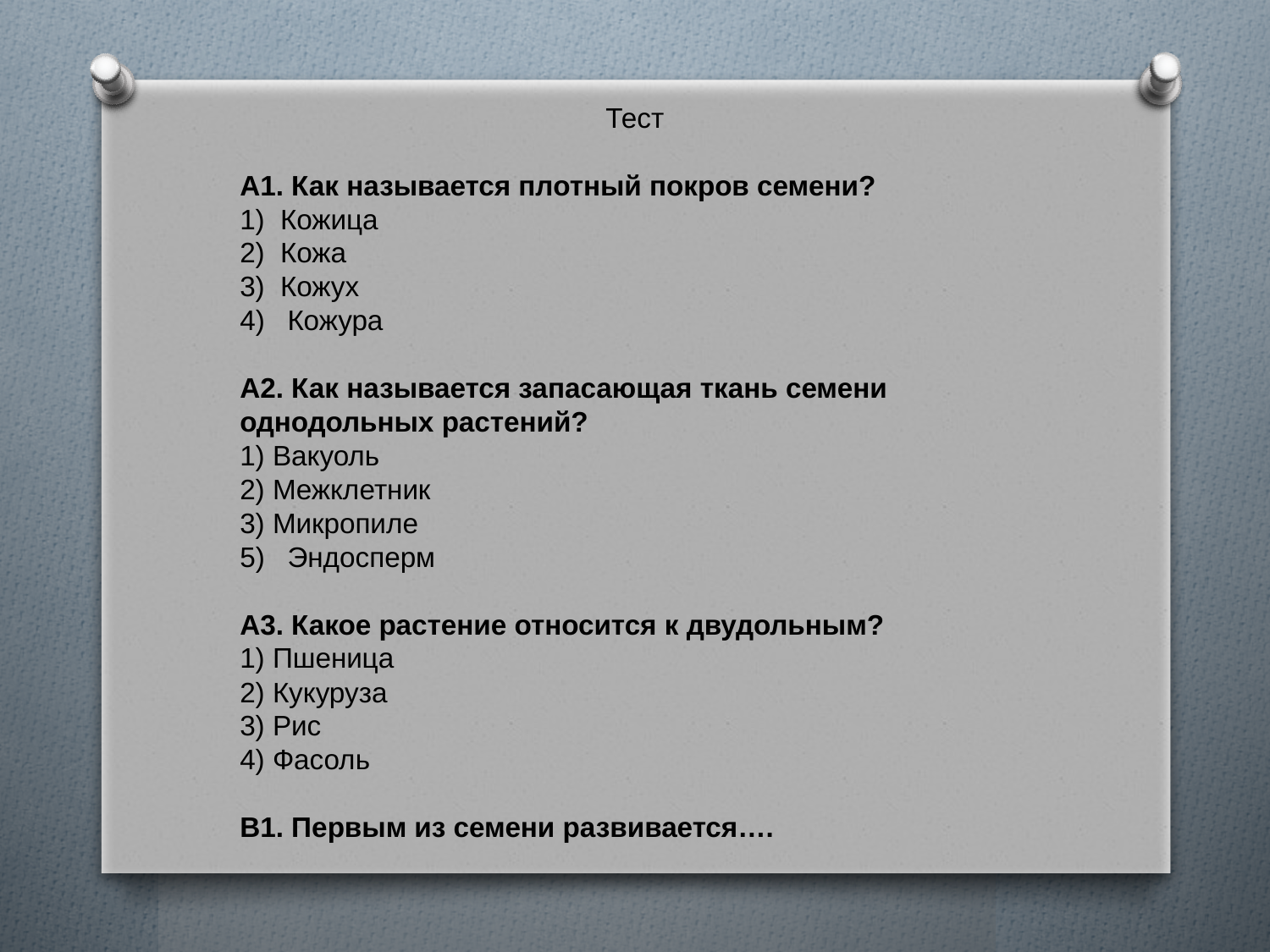

Тест

А1. Как называется плотный покров семени?
1)  Кожица
2)  Кожа
3)  Кожух
Кожура

А2. Как называется запасающая ткань семени однодольных растений?
1) Вакуоль
2) Межклетник
3) Микропиле
Эндосперм

А3. Какое растение относится к двудольным?
1) Пшеница
2) Кукуруза
3) Рис
4) Фасоль

В1. Первым из семени развивается….